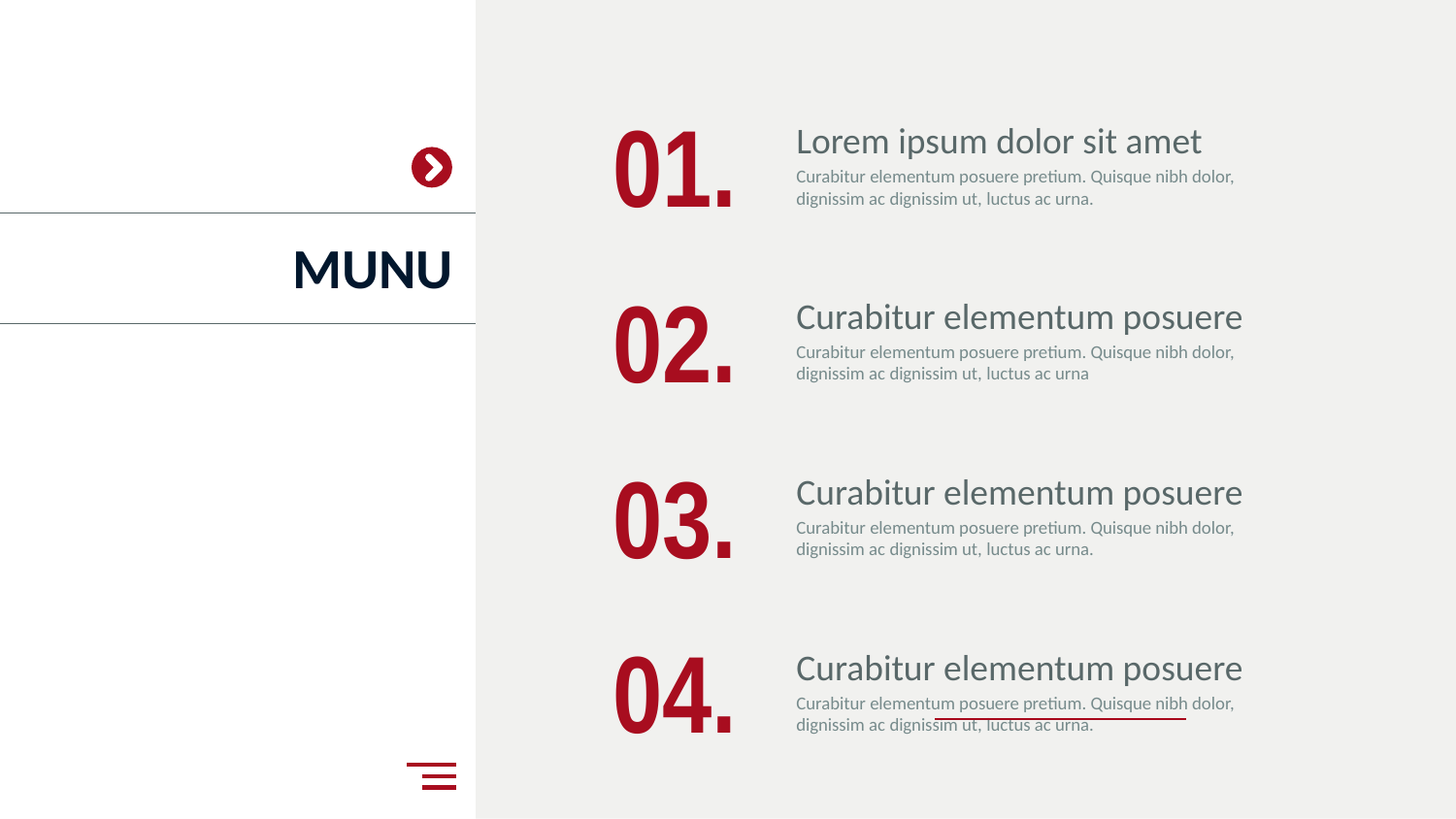

Lorem ipsum dolor sit amet
Curabitur elementum posuere pretium. Quisque nibh dolor, dignissim ac dignissim ut, luctus ac urna.
01.

MUNU
Curabitur elementum posuere
Curabitur elementum posuere pretium. Quisque nibh dolor, dignissim ac dignissim ut, luctus ac urna
02.
Curabitur elementum posuere
Curabitur elementum posuere pretium. Quisque nibh dolor, dignissim ac dignissim ut, luctus ac urna.
03.
Curabitur elementum posuere
Curabitur elementum posuere pretium. Quisque nibh dolor, dignissim ac dignissim ut, luctus ac urna.
04.